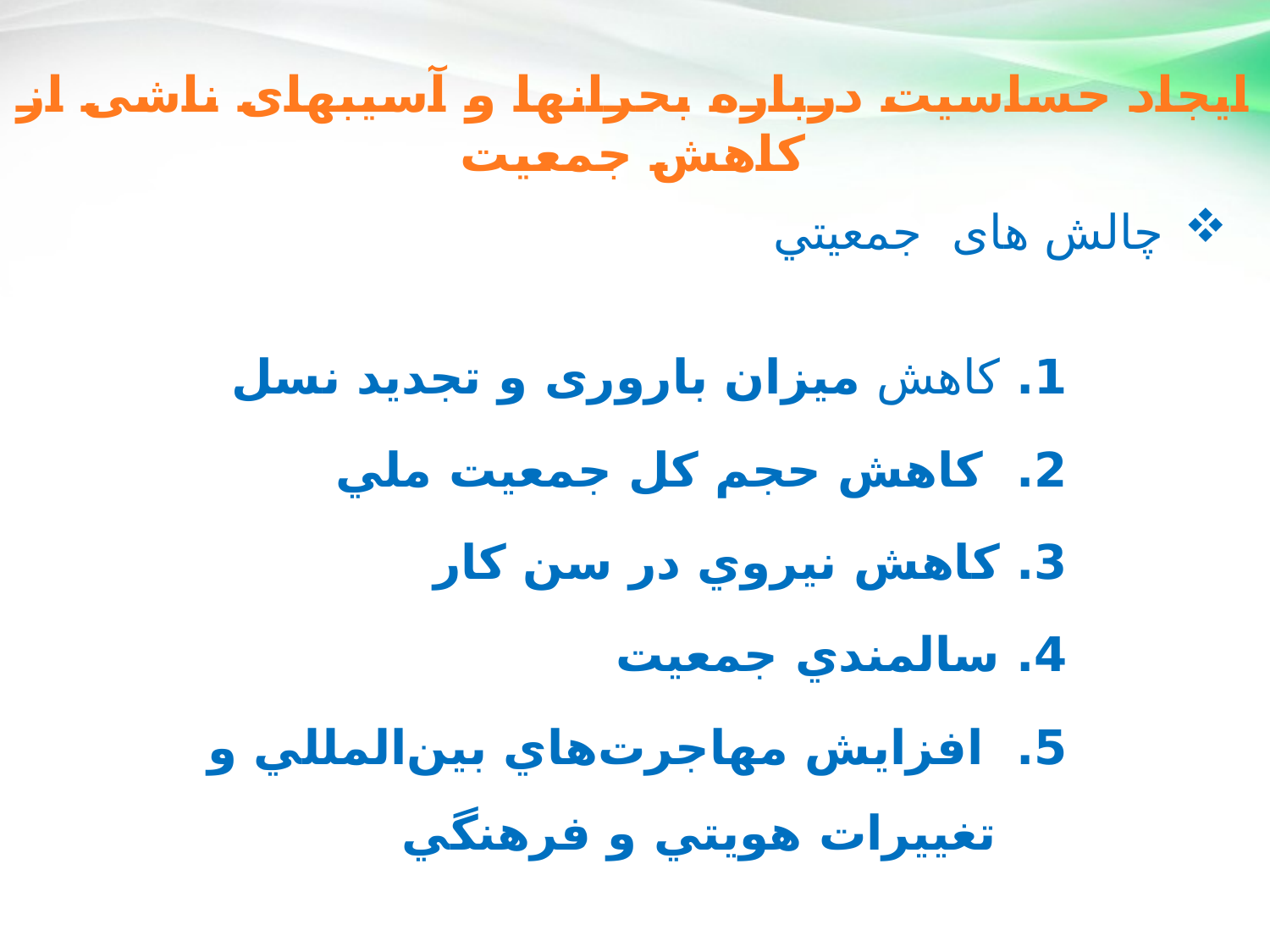

ايجاد حساسیت درباره بحران‏ها و آسيب‏هاى ناشى از كاهش جمعيت
چالش های  جمعيتي
1. کاهش میزان باروری و تجدید نسل
2.  كاهش حجم كل جمعيت ملي
3. كاهش نيروي در سن كار
4. سالمندي جمعيت
5.  افزايش مهاجرت‌هاي بين‌المللي و تغييرات هويتي و فرهنگي